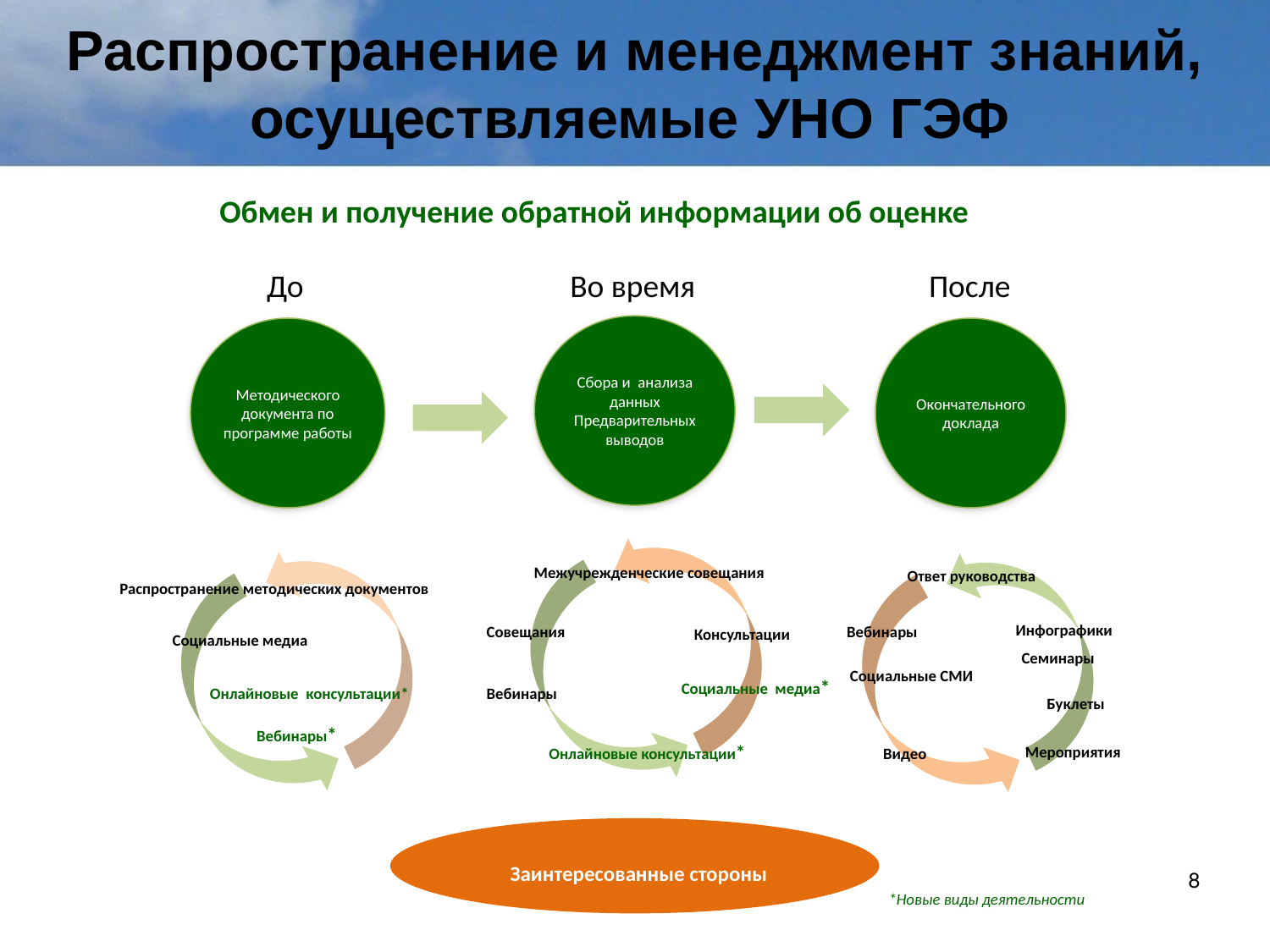

# Распространение и менеджмент знаний, осуществляемые УНО ГЭФ
Обмен и получение обратной информации об оценке
До
Во время
После

Сбора и  анализа данных Предварительных выводов

Методического документа по программе работы

Окончательного доклада

Межучрежденческие совещания
Ответ руководства

Распространение методических документов

Инфографики
Совещания
Вебинары
Консультации
Социальные медиа
Семинары
Социальные СМИ
Социальные  медиа*
Онлайновые  консультации*
Вебинары
Буклеты
Вебинары*
Онлайновые консультации*
Мероприятия
Видео

 Заинтересованные стороны
8
*Новые виды деятельности